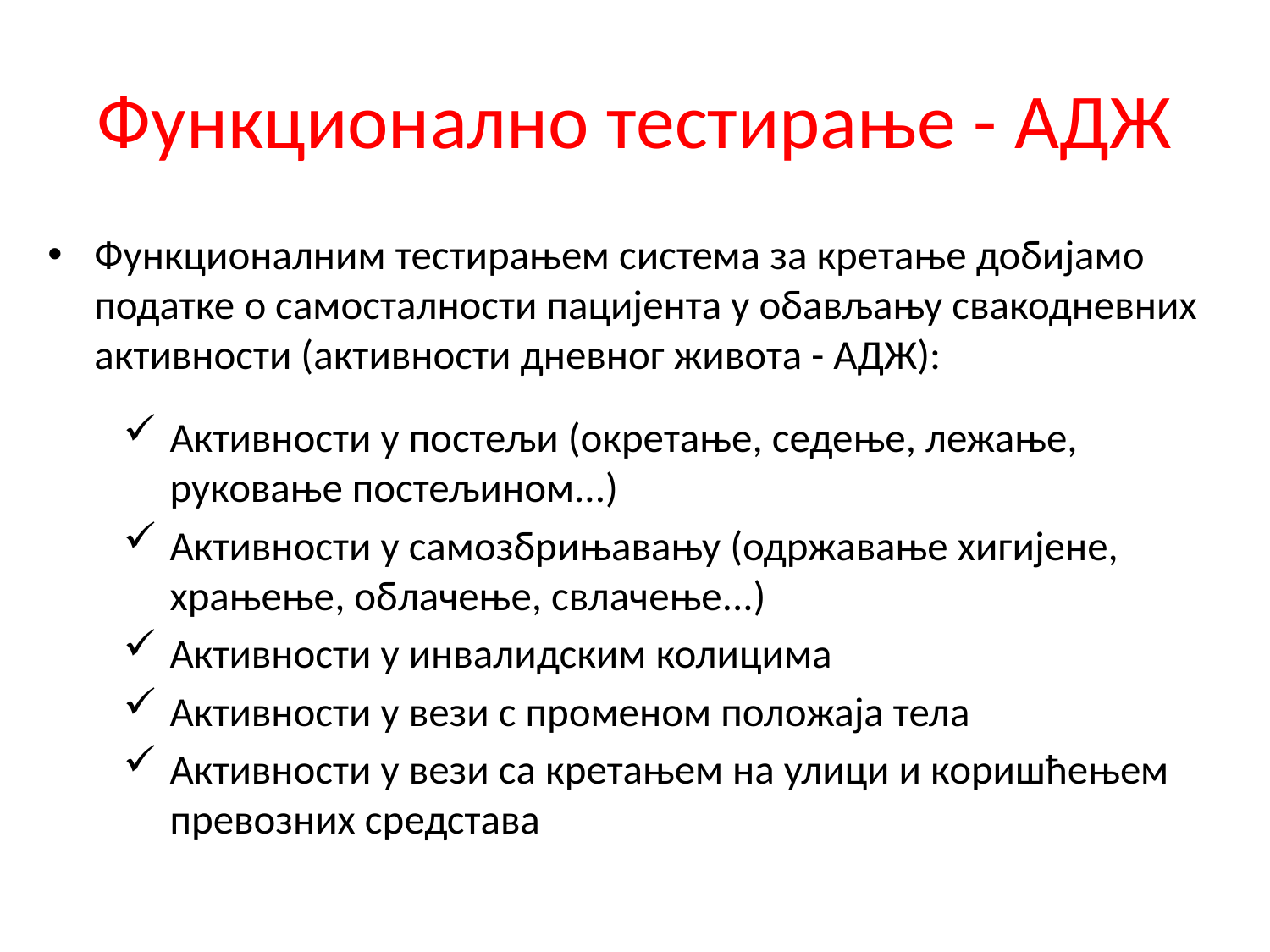

# Функционално тестирање - АДЖ
Функционалним тестирањем система за кретање добијамо податке о самосталности пацијента у обављању свакодневних активности (активности дневног живота - АДЖ):

Активности у постељи (окретање, седење, лежање, руковање постељином...)
Активности у самозбрињавању (одржавање хигијене, храњење, облачење, свлачење...)
Активности у инвалидским колицима
Активности у вези с променом положаја тела
Активности у вези са кретањем на улици и коришћењем превозних средстава